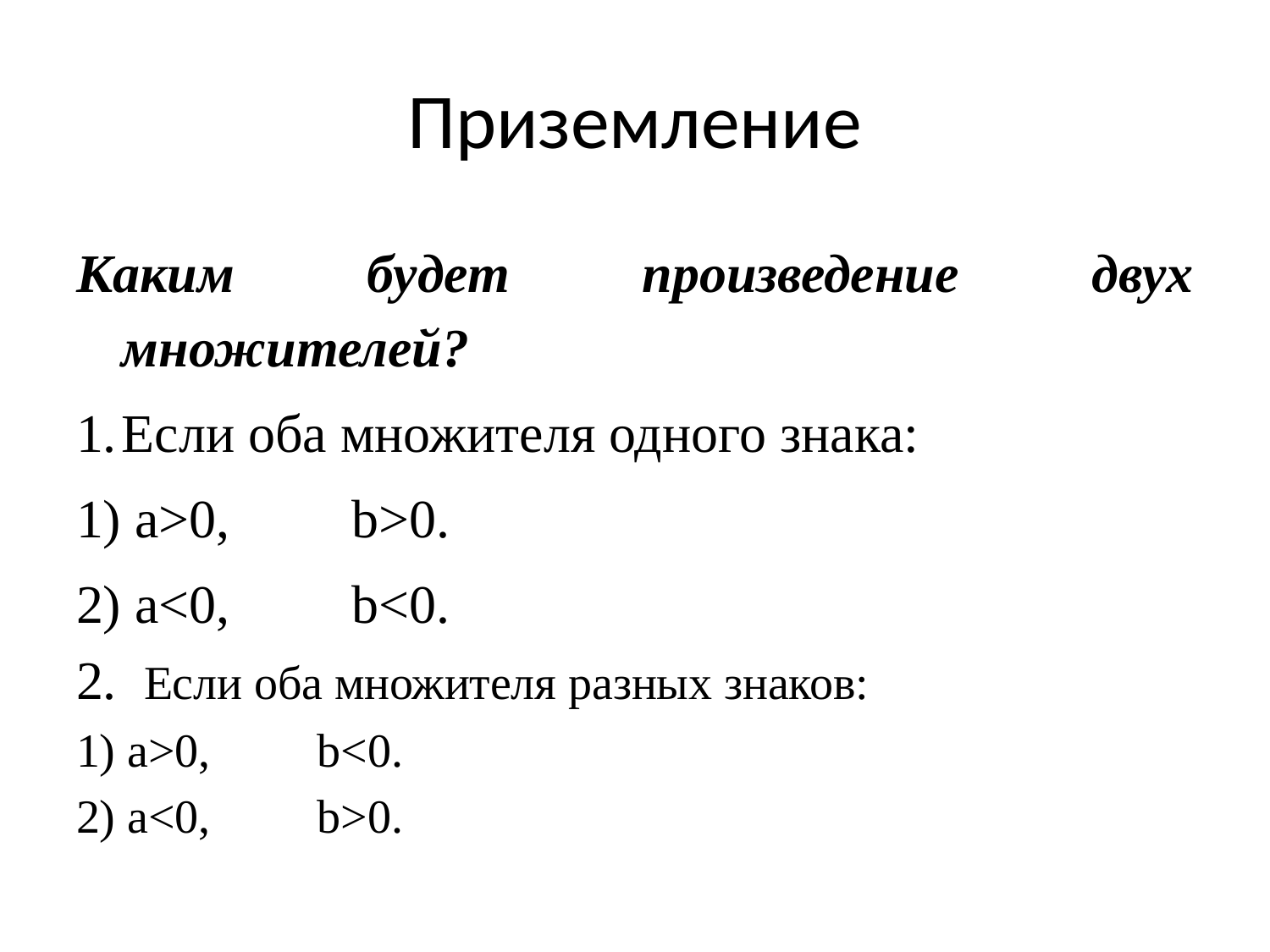

# Приземление
Каким будет произведение двух множителей?
Если оба множителя одного знака:
1) а>0,         b>0.
2) а<0,         b<0.
2.  Если оба множителя разных знаков:
1) а>0,         b<0.
2) а<0,         b>0.